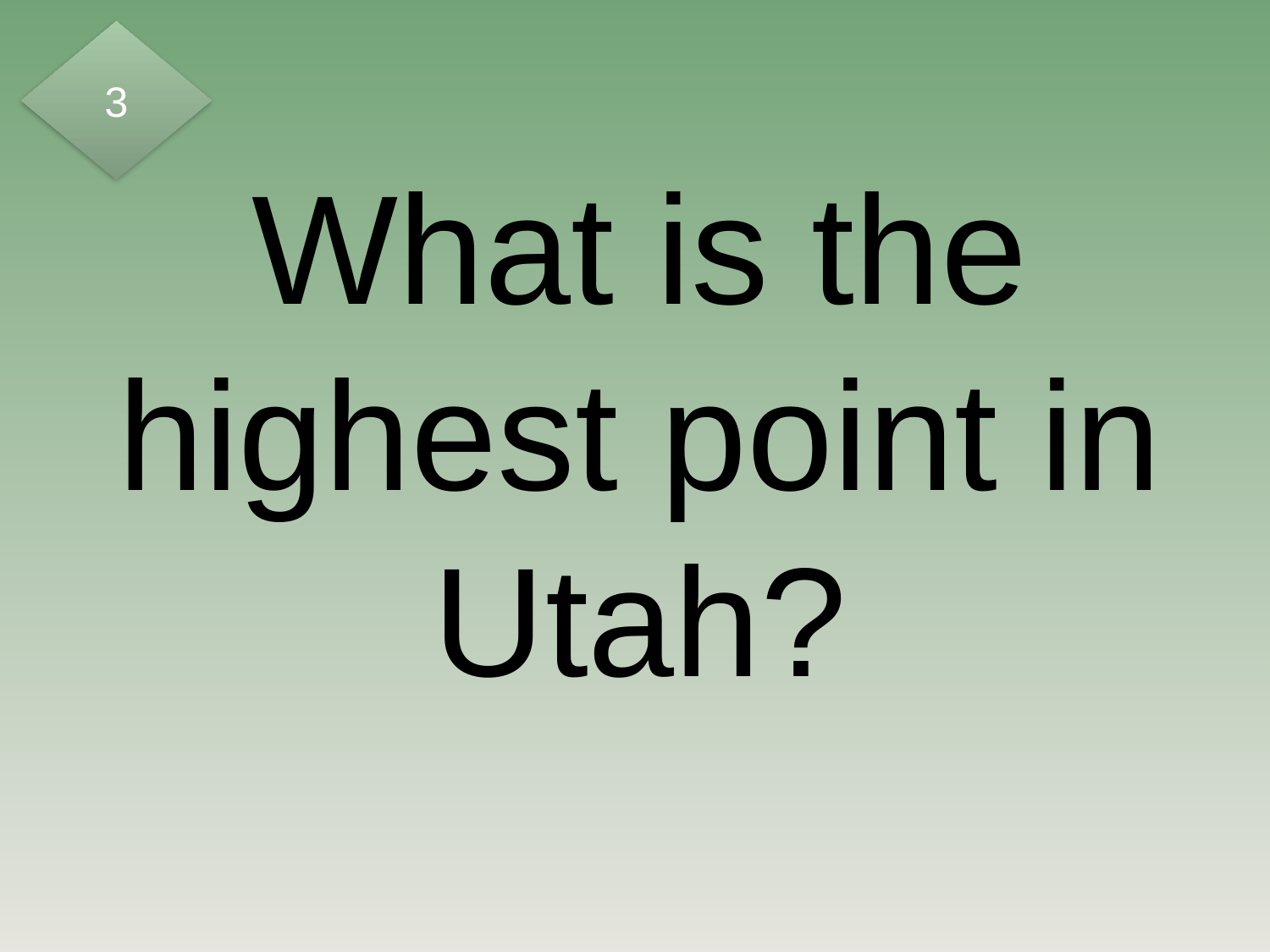

3
# What is the highest point in Utah?